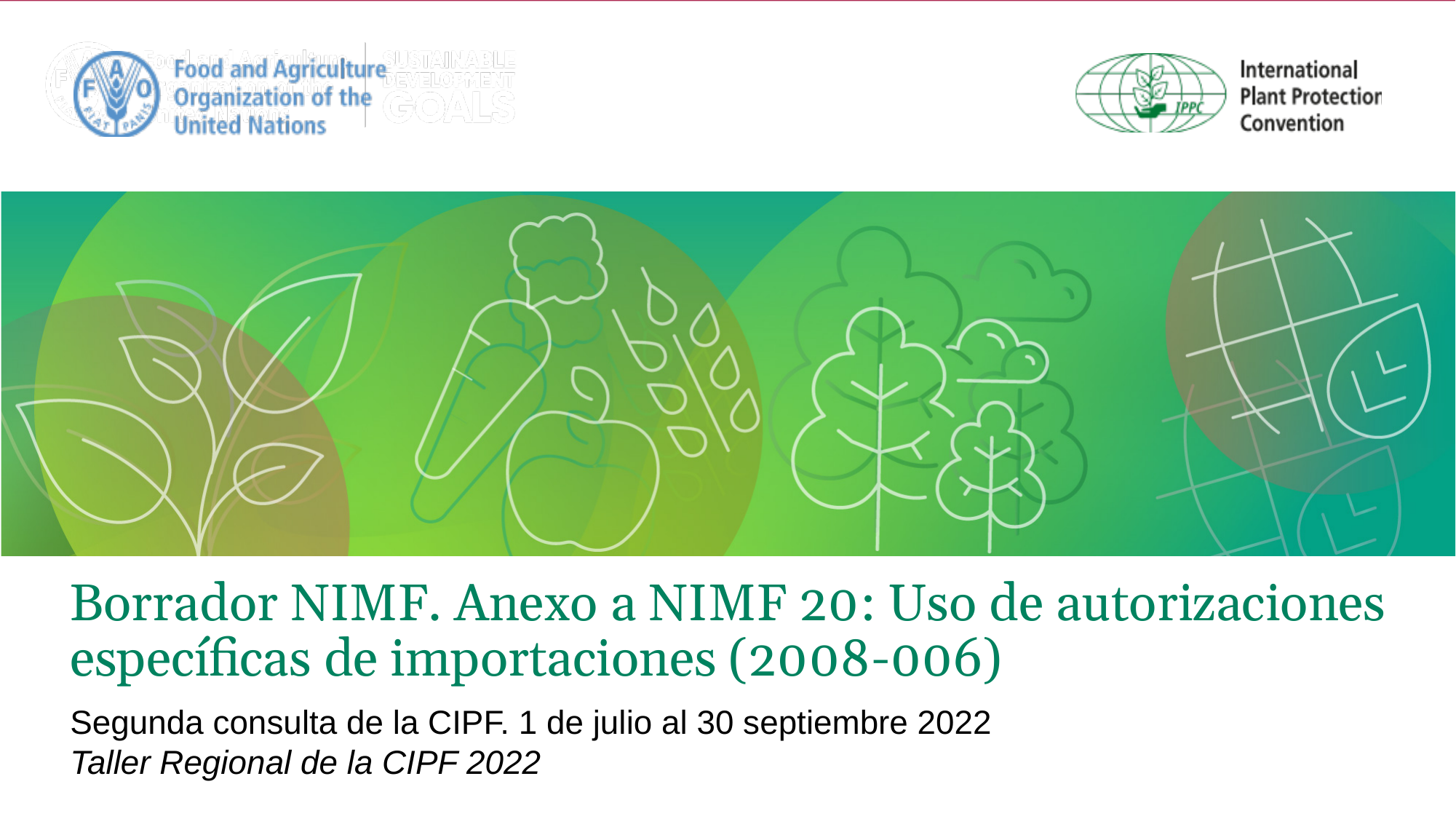

# Borrador NIMF. Anexo a NIMF 20: Uso de autorizaciones específicas de importaciones (2008-006)
Segunda consulta de la CIPF. 1 de julio al 30 septiembre 2022
Taller Regional de la CIPF 2022